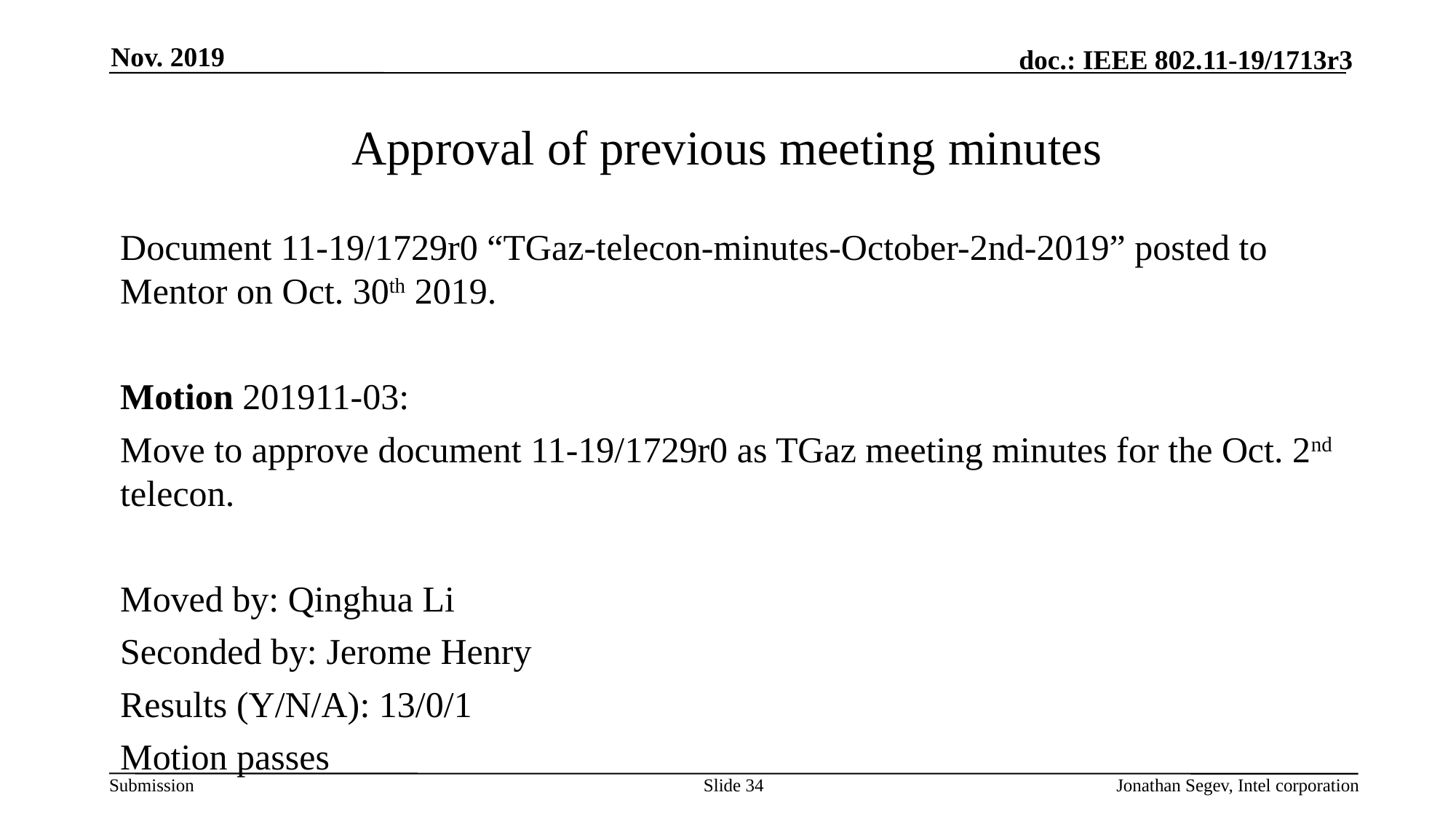

Nov. 2019
# Approval of previous meeting minutes
Document 11-19/1729r0 “TGaz-telecon-minutes-October-2nd-2019” posted to Mentor on Oct. 30th 2019.

Motion 201911-03:
Move to approve document 11-19/1729r0 as TGaz meeting minutes for the Oct. 2nd telecon.

Moved by: Qinghua Li
Seconded by: Jerome Henry
Results (Y/N/A): 13/0/1
Motion passes
Slide 34
Jonathan Segev, Intel corporation